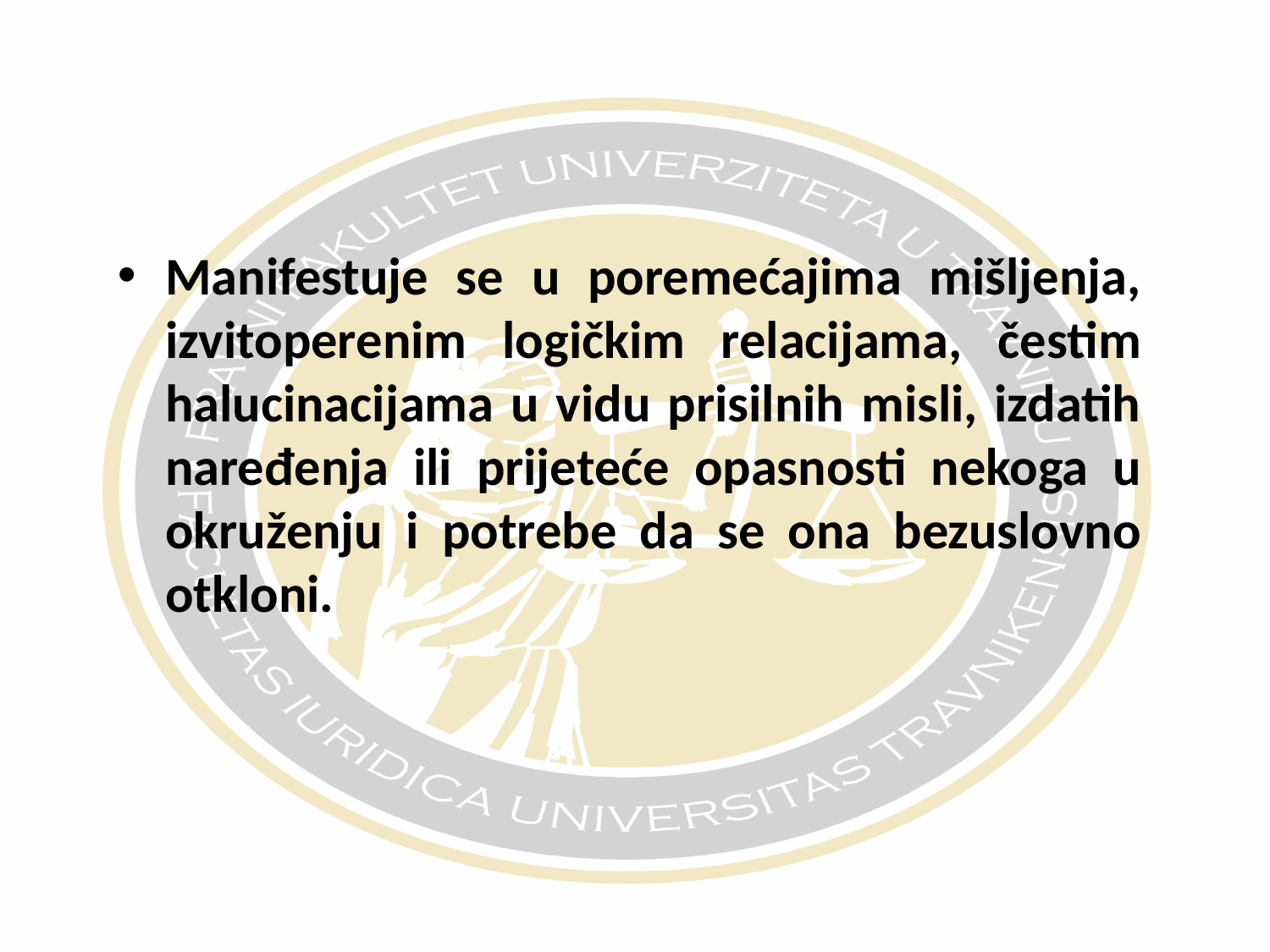

#
Manifestuje se u poremećajima mišljenja, izvitoperenim logičkim relacijama, čestim halucinacijama u vidu prisilnih misli, izdatih naređenja ili prijeteće opasnosti nekoga u okruženju i potrebe da se ona bezuslovno otkloni.